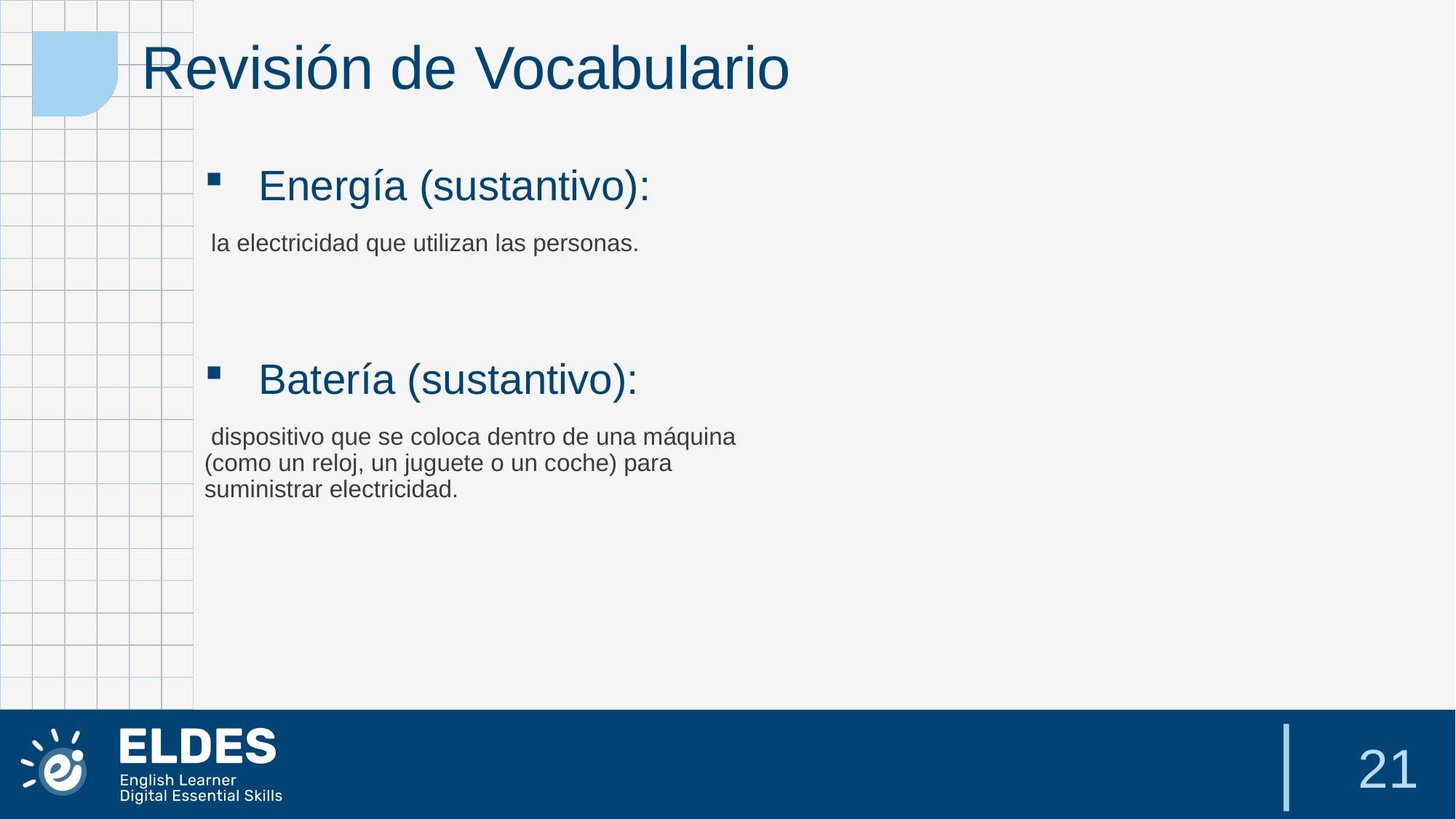

Revisión de Vocabulario
Energía (sustantivo):
 la electricidad que utilizan las personas.
Batería (sustantivo):
 dispositivo que se coloca dentro de una máquina (como un reloj, un juguete o un coche) para suministrar electricidad.
21